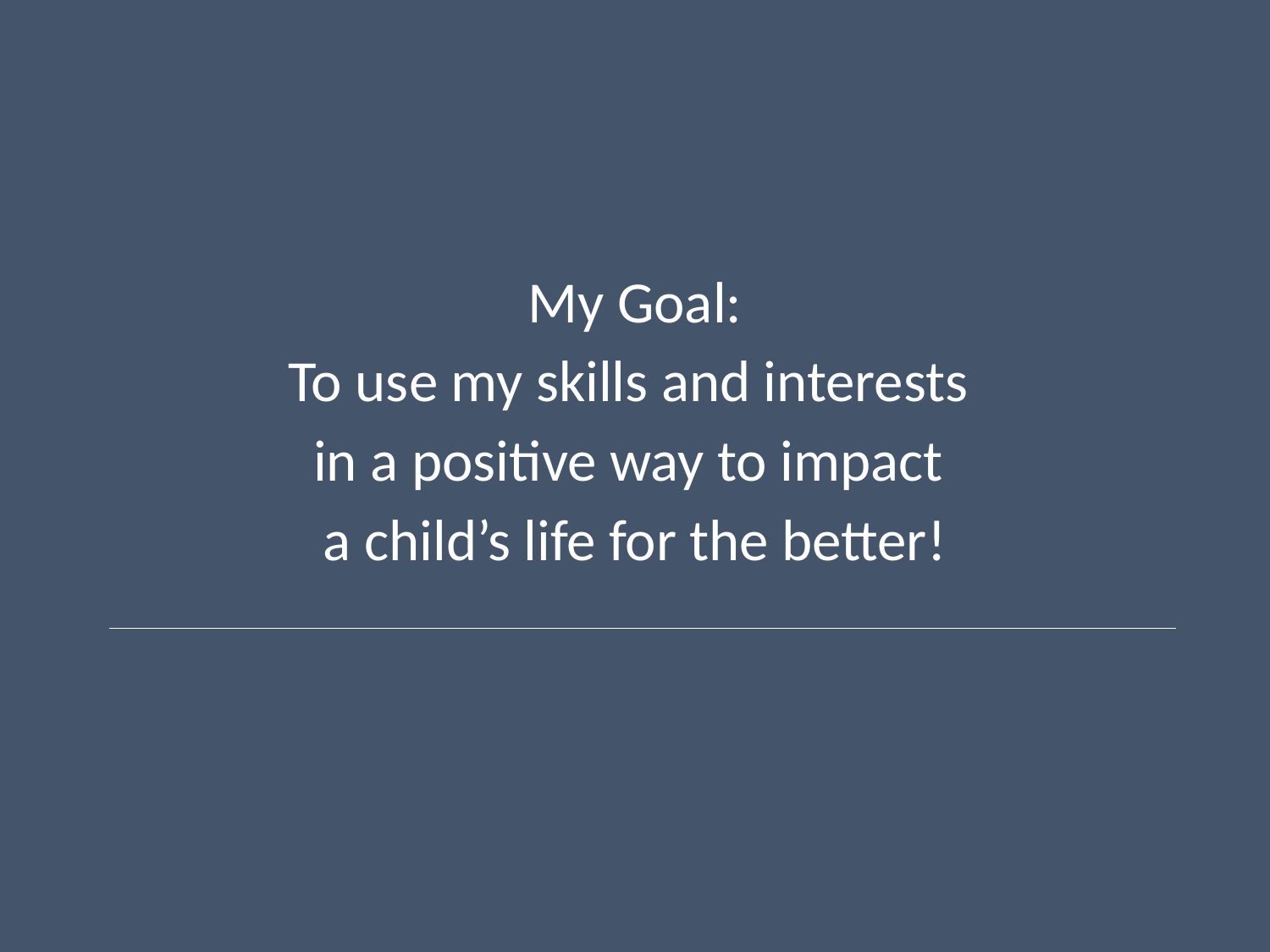

My Goal:
To use my skills and interests
in a positive way to impact
a child’s life for the better!